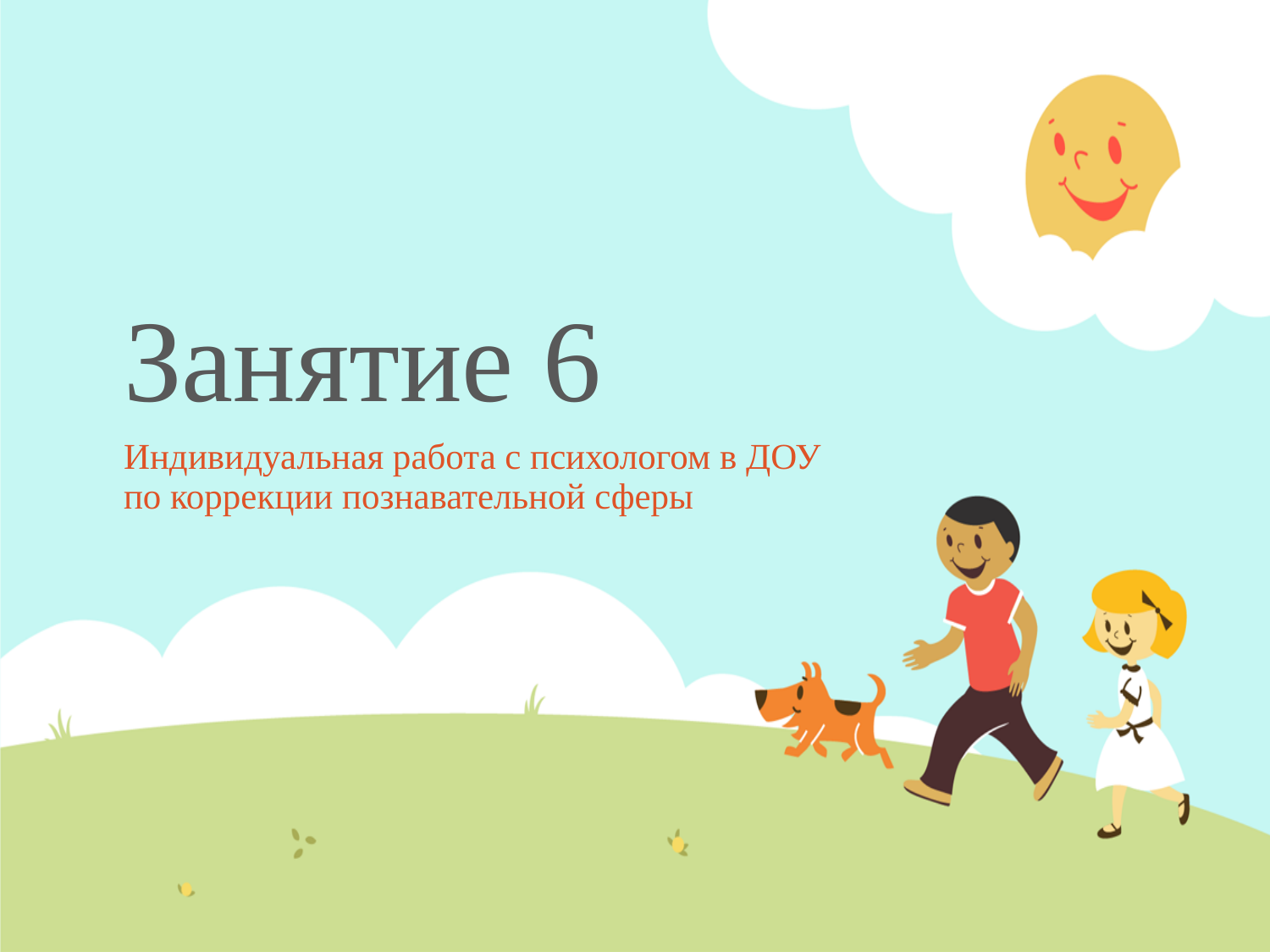

# Занятие 6
Индивидуальная работа с психологом в ДОУ по коррекции познавательной сферы